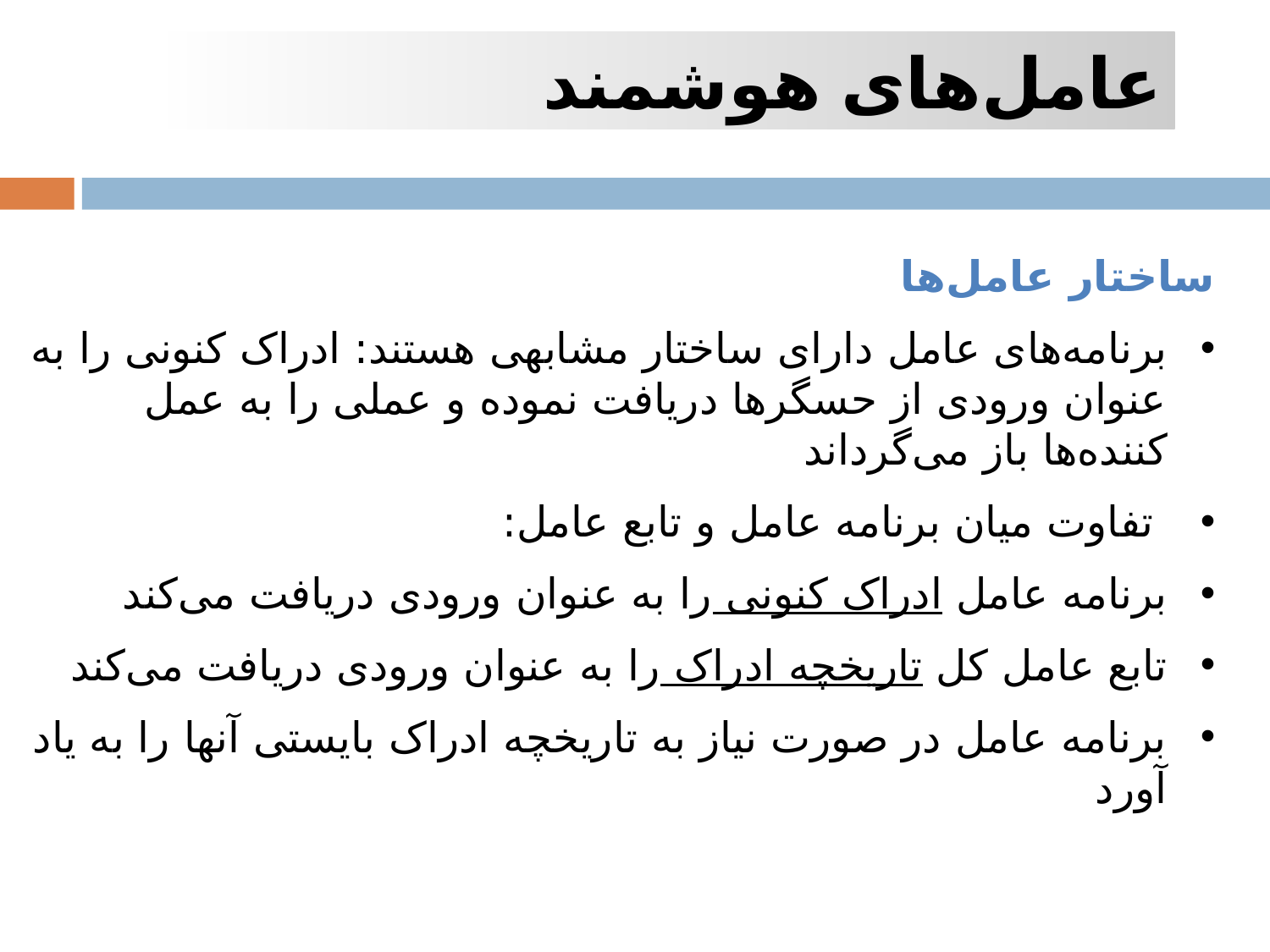

عامل‌های هوشمند
ساختار عامل‌ها
برنامه‌های‌ عامل‌ دارای ساختار مشابهی هستند: ادراک کنونی را به عنوان ورودی از حسگرها دریافت نموده و عملی را به عمل کننده‌ها باز می‌گرداند
 تفاوت میان برنامه عامل و تابع عامل:
برنامه عامل ادراک کنونی را به عنوان ورودی دریافت می‌کند
تابع عامل کل تاریخچه ادراک را به عنوان ورودی دریافت می‌کند
برنامه عامل در صورت نیاز به تاریخچه ادراک بایستی آنها را به یاد آورد